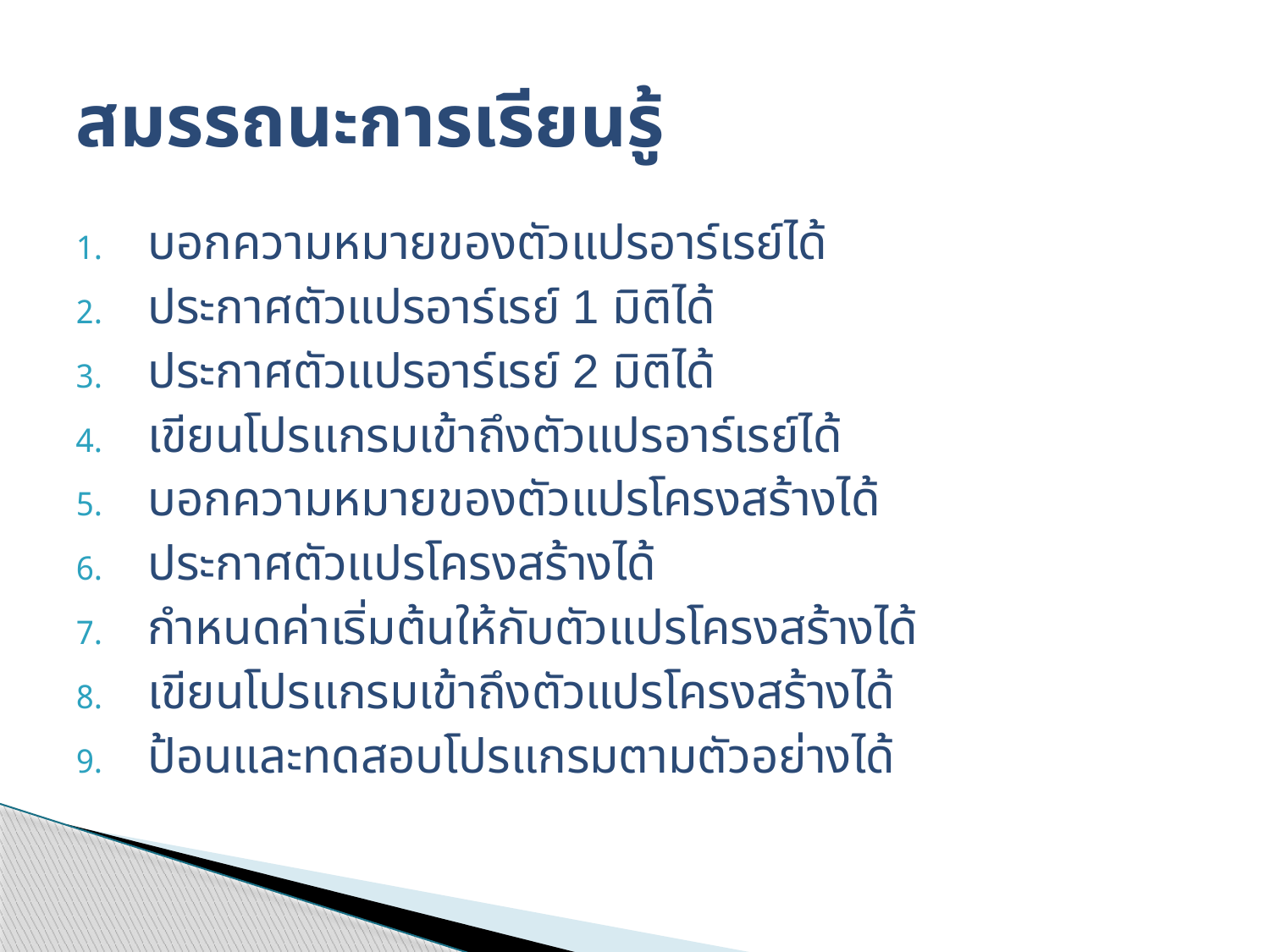

# สมรรถนะการเรียนรู้
บอกความหมายของตัวแปรอาร์เรย์ได้
ประกาศตัวแปรอาร์เรย์ 1 มิติได้
ประกาศตัวแปรอาร์เรย์ 2 มิติได้
เขียนโปรแกรมเข้าถึงตัวแปรอาร์เรย์ได้
บอกความหมายของตัวแปรโครงสร้างได้
ประกาศตัวแปรโครงสร้างได้
กำหนดค่าเริ่มต้นให้กับตัวแปรโครงสร้างได้
เขียนโปรแกรมเข้าถึงตัวแปรโครงสร้างได้
ป้อนและทดสอบโปรแกรมตามตัวอย่างได้